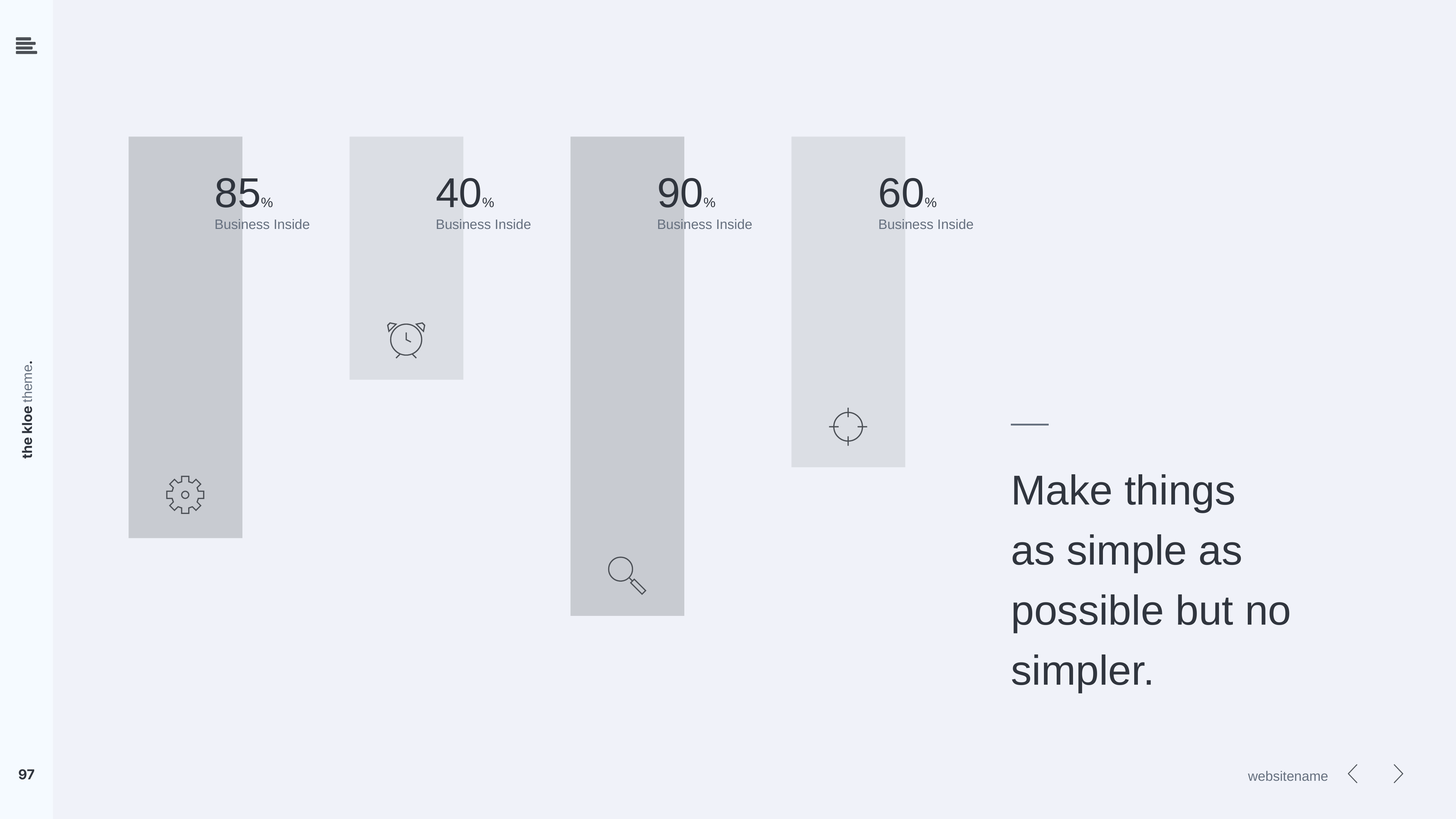

85%
Business Inside
40%
Business Inside
90%
Business Inside
60%
Business Inside

Make things
as simple as
possible but no
simpler.

97